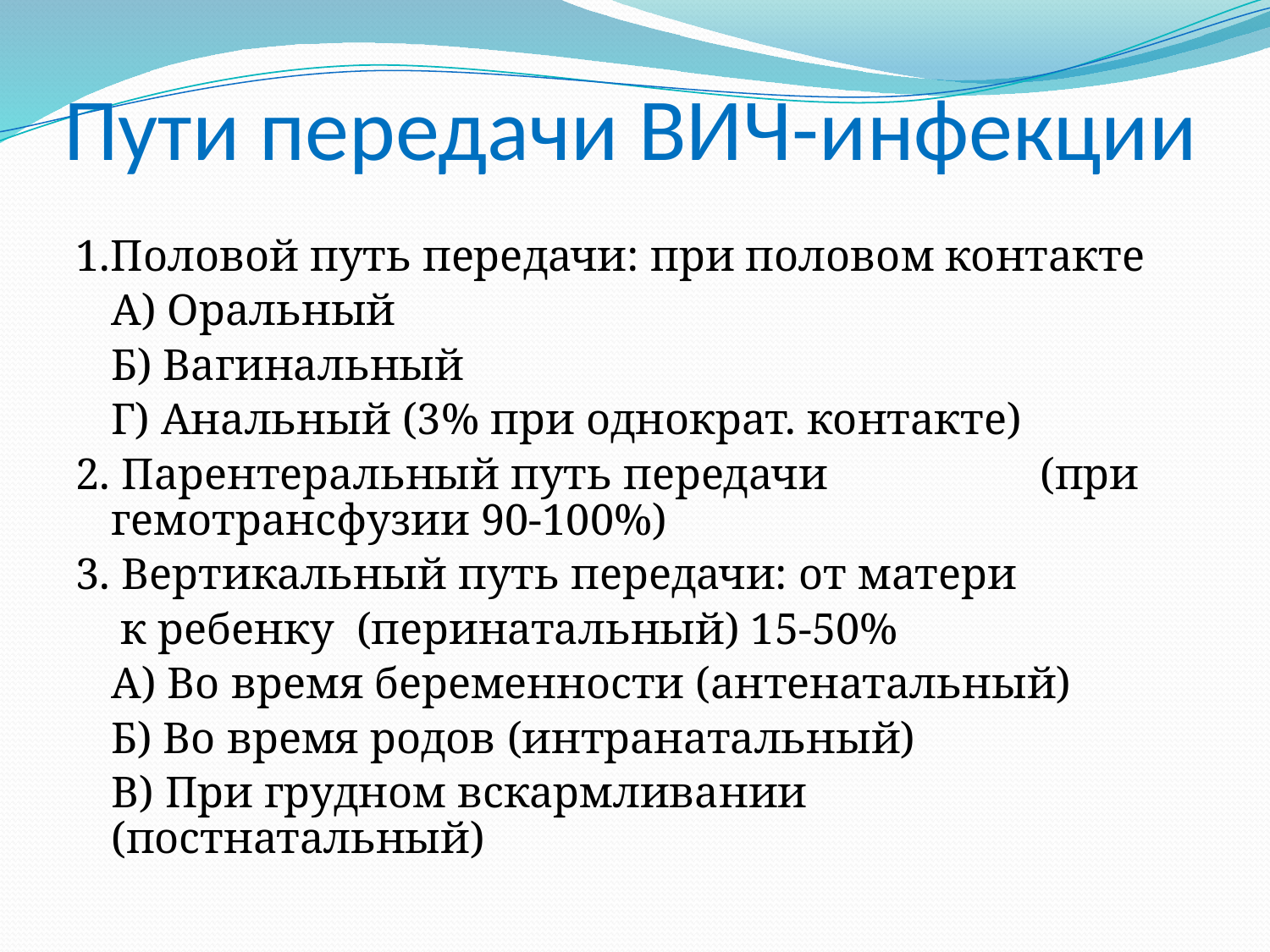

# Пути передачи ВИЧ-инфекции
1.Половой путь передачи: при половом контакте
	А) Оральный
	Б) Вагинальный
	Г) Анальный (3% при однократ. контакте)
2. Парентеральный путь передачи                   (при гемотрансфузии 90-100%)
3. Вертикальный путь передачи: от матери
    к ребенку  (перинатальный) 15-50%
	А) Во время беременности (антенатальный)
	Б) Во время родов (интранатальный)
	В) При грудном вскармливании      (постнатальный)